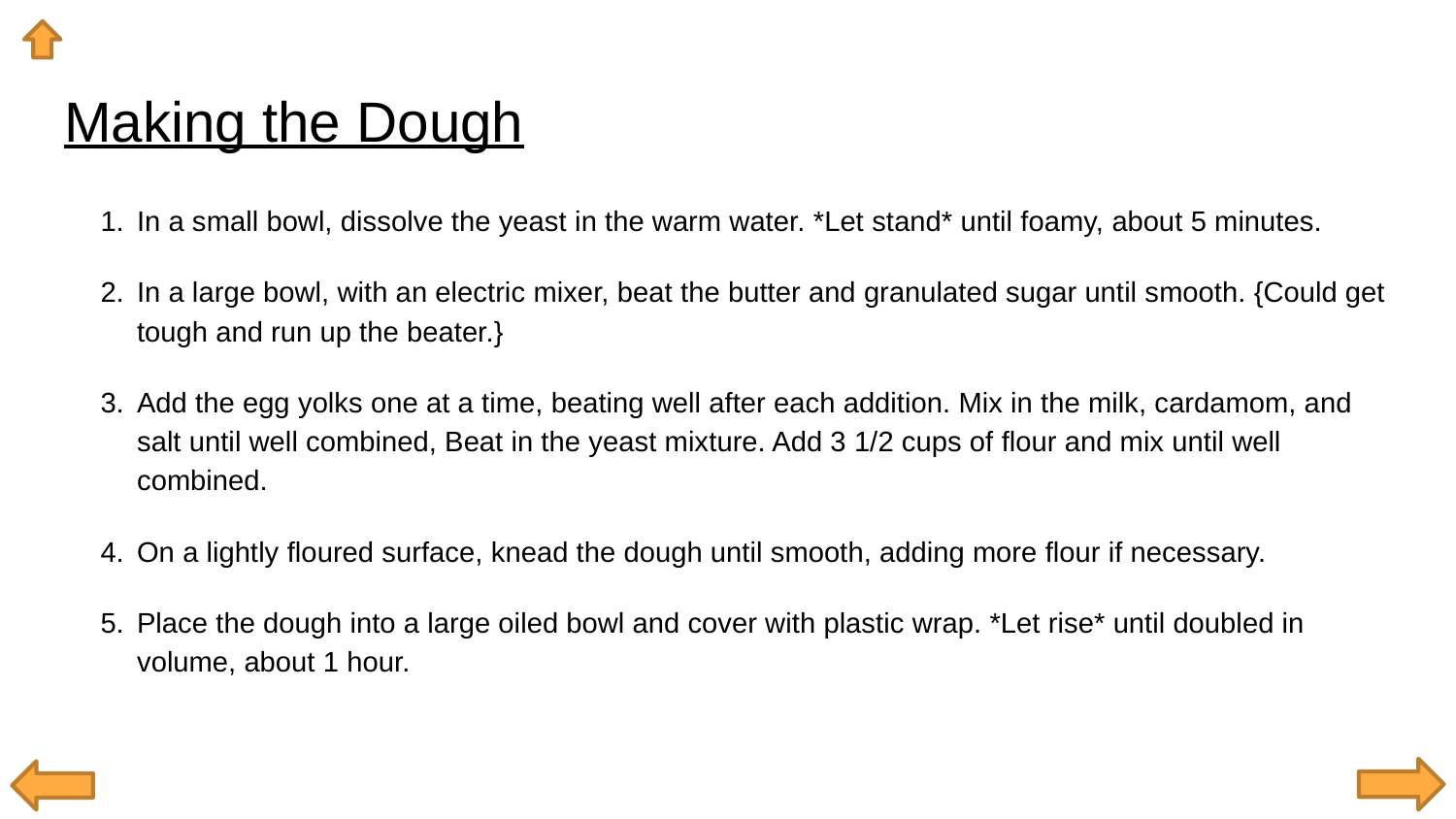

# Making the Dough
In a small bowl, dissolve the yeast in the warm water. *Let stand* until foamy, about 5 minutes.
In a large bowl, with an electric mixer, beat the butter and granulated sugar until smooth. {Could get tough and run up the beater.}
Add the egg yolks one at a time, beating well after each addition. Mix in the milk, cardamom, and salt until well combined, Beat in the yeast mixture. Add 3 1/2 cups of flour and mix until well combined.
On a lightly floured surface, knead the dough until smooth, adding more flour if necessary.
Place the dough into a large oiled bowl and cover with plastic wrap. *Let rise* until doubled in volume, about 1 hour.